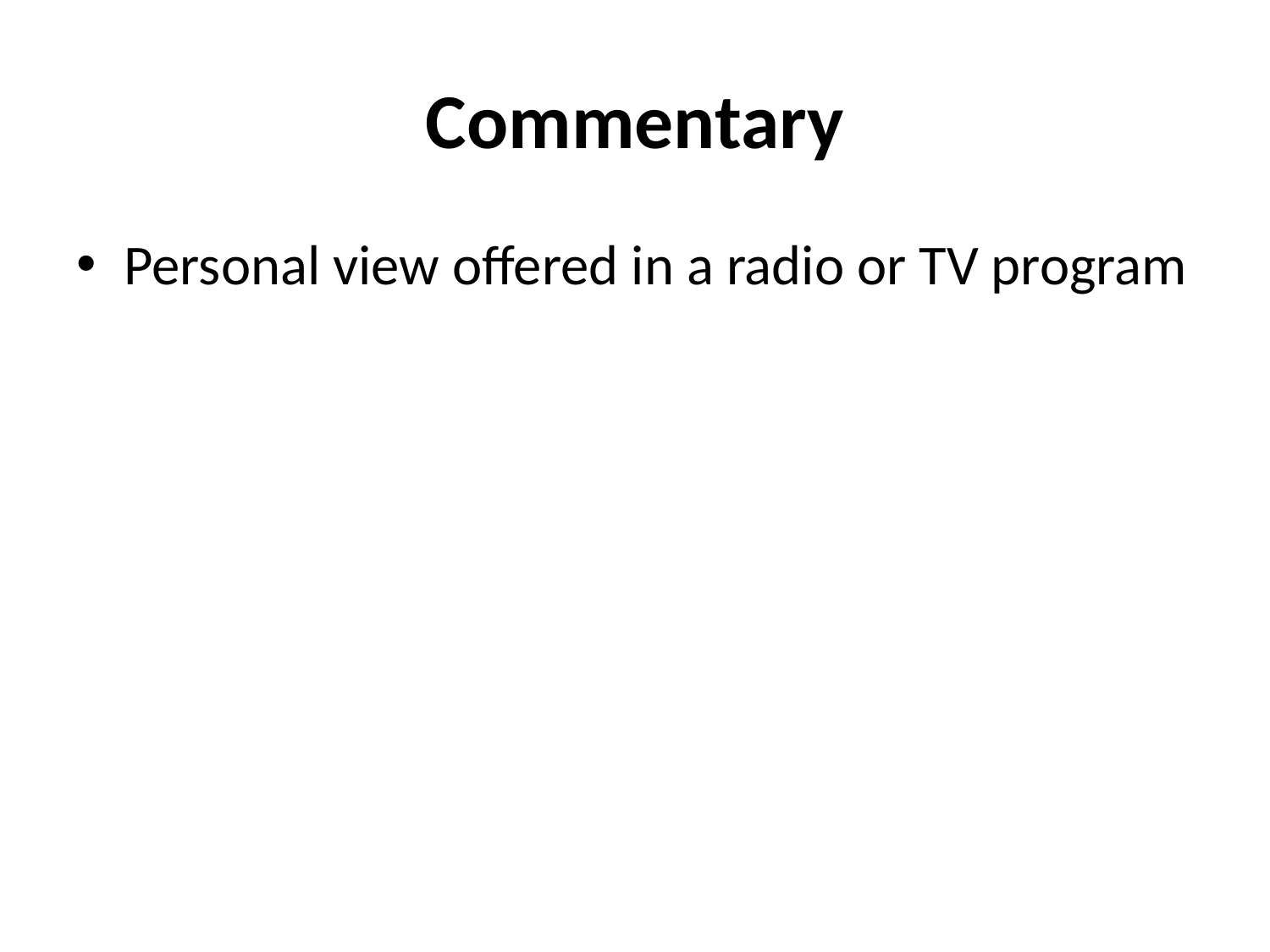

# Commentary
Personal view offered in a radio or TV program